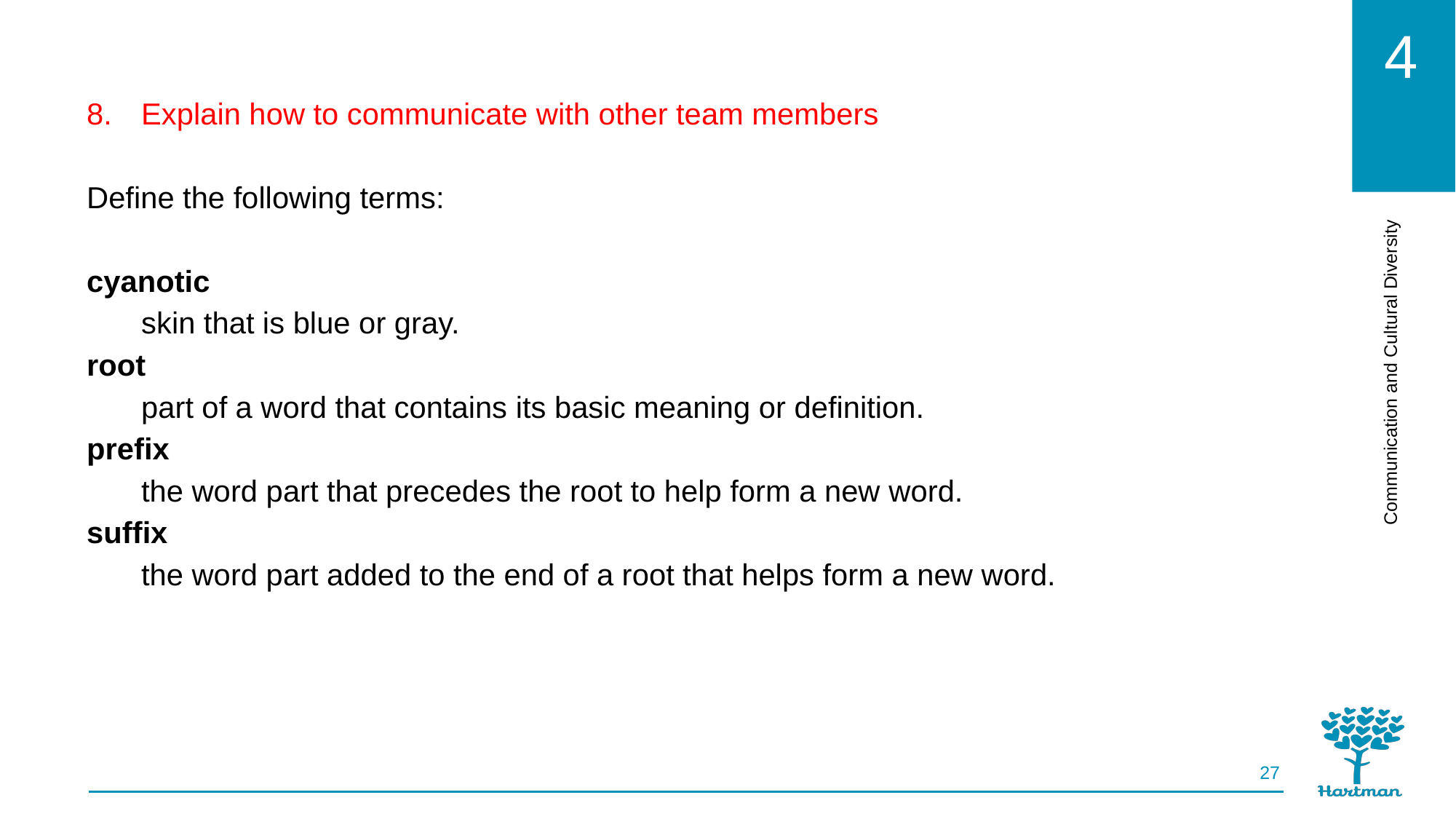

Explain how to communicate with other team members

Define the following terms:

cyanotic
skin that is blue or gray.
root
part of a word that contains its basic meaning or definition.
prefix
the word part that precedes the root to help form a new word.
suffix
the word part added to the end of a root that helps form a new word.

27